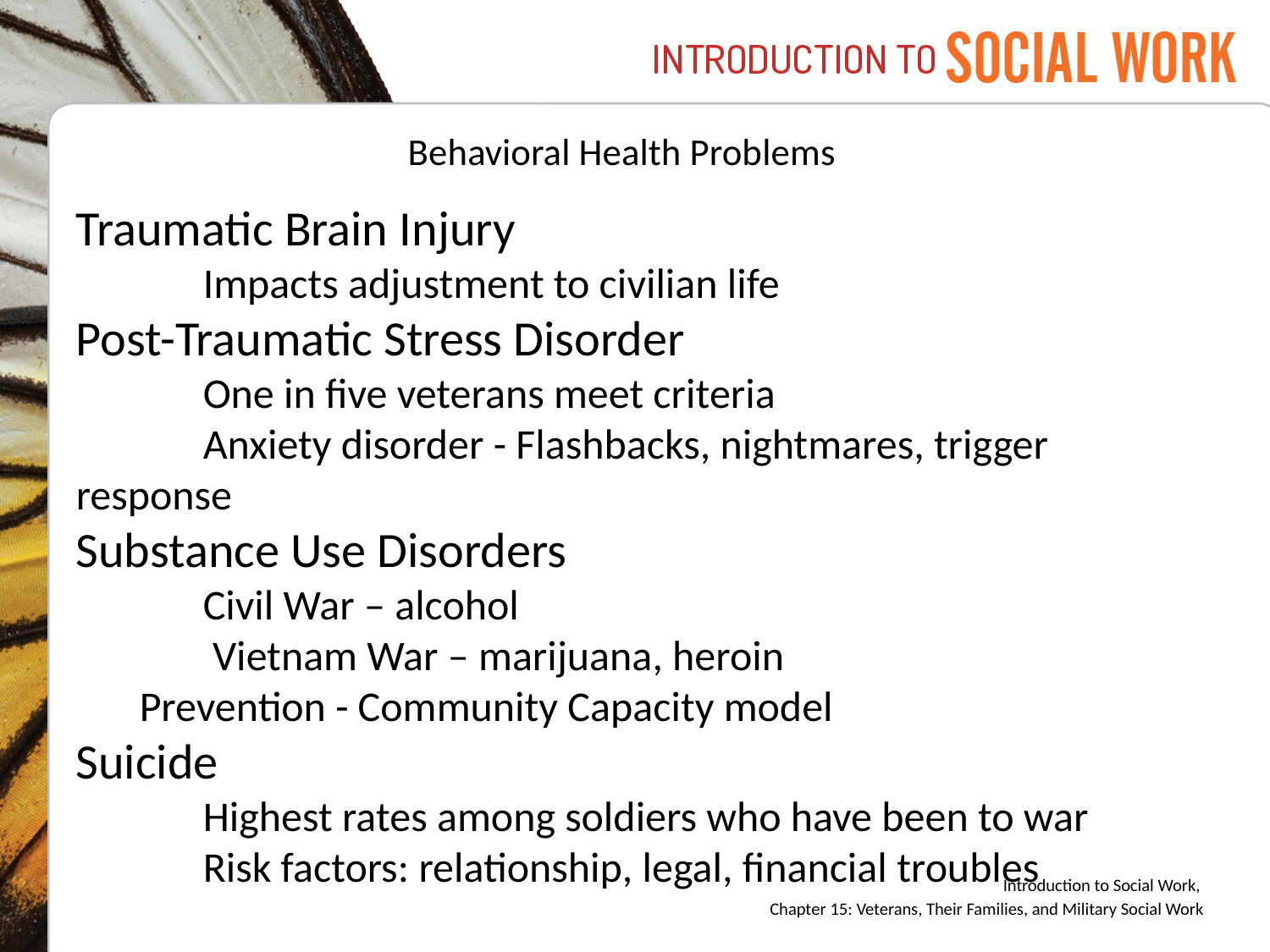

# Behavioral Health Problems
Traumatic Brain Injury
	Impacts adjustment to civilian life
Post-Traumatic Stress Disorder
	One in five veterans meet criteria
	Anxiety disorder - Flashbacks, nightmares, trigger response
Substance Use Disorders
	Civil War – alcohol
	 Vietnam War – marijuana, heroin
Prevention - Community Capacity model
Suicide
	Highest rates among soldiers who have been to war
	Risk factors: relationship, legal, financial troubles

Introduction to Social Work,
Chapter 15: Veterans, Their Families, and Military Social Work